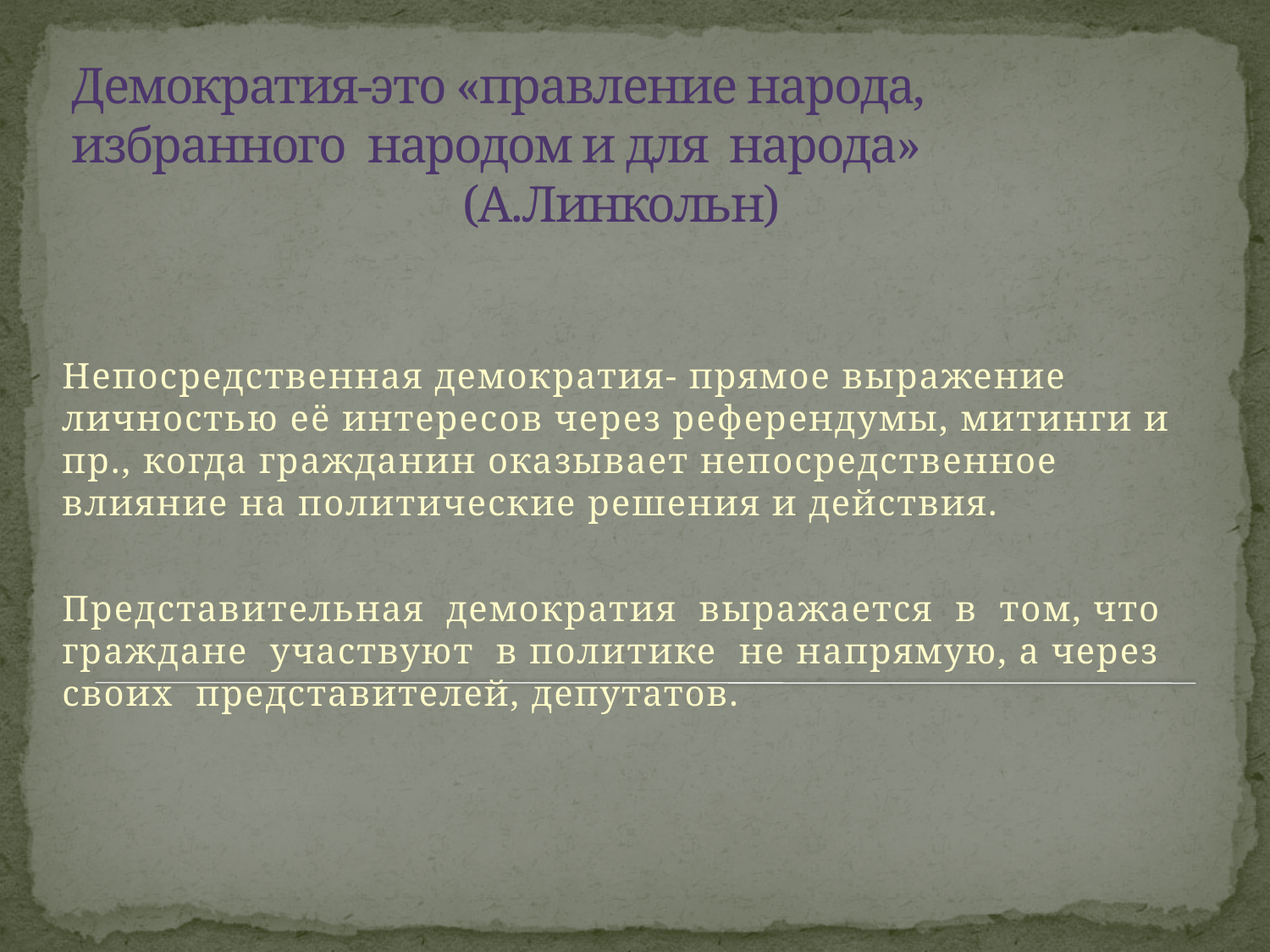

# Демократия-это «правление народа, избранного  народом и для  народа» (А.Линкольн)
Непосредственная демократия- прямое выражение личностью её интересов через референдумы, митинги и пр., когда гражданин оказывает непосредственное влияние на политические решения и действия.

Представительная  демократия  выражается  в  том, что  граждане  участвуют  в политике  не напрямую, а через своих  представителей, депутатов.